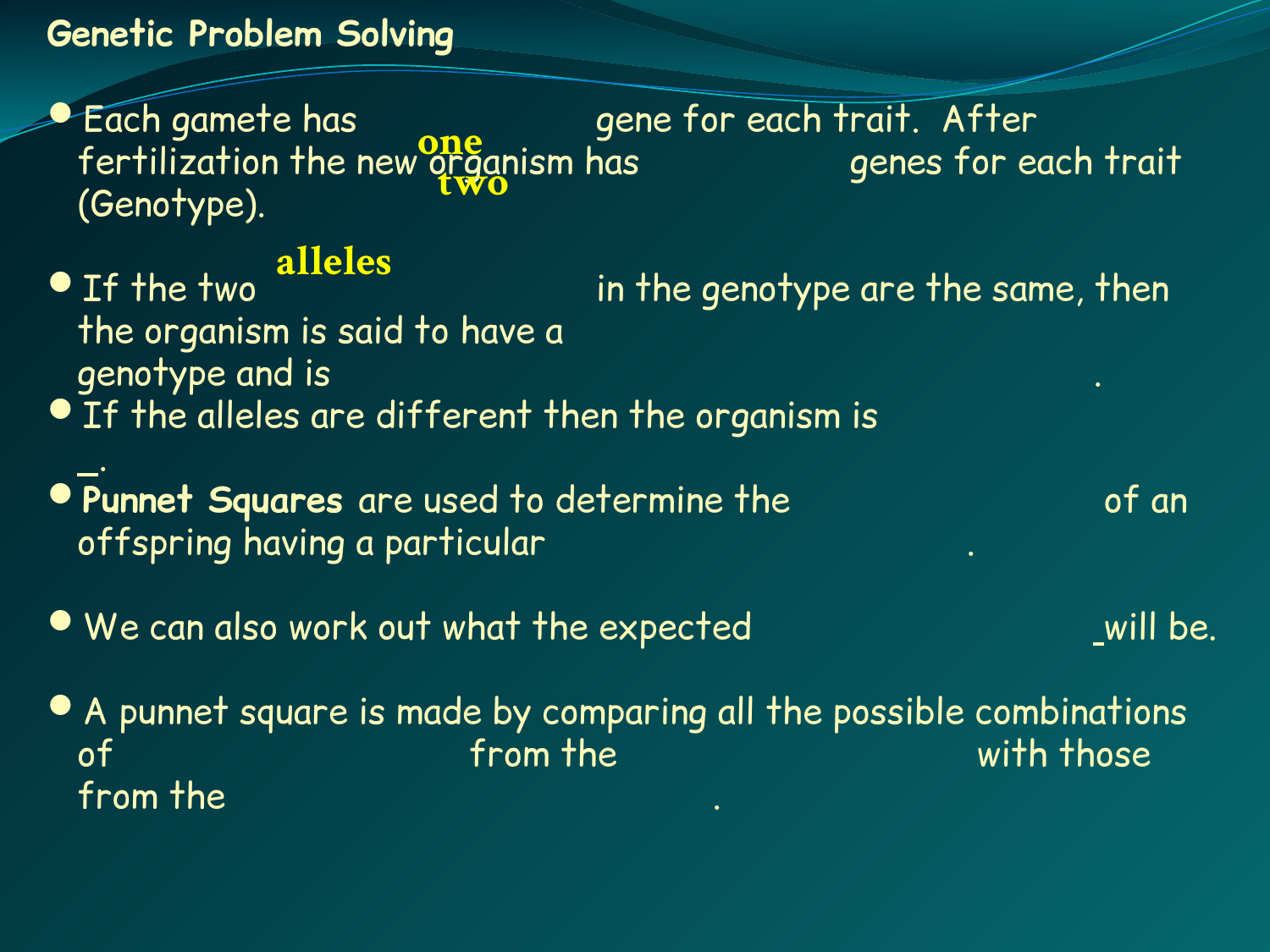

Genetic Problem Solving

Each gamete has 		 gene for each trait.  After fertilization the new organism has 		 genes for each trait (Genotype).

If the two 			 in the genotype are the same, then the organism is said to have a 					 genotype and is 						.
If the alleles are different then the organism is 			   .
Punnet Squares are used to determine the 			 of an offspring having a particular 				.

We can also work out what the expected 			 will be.

A punnet square is made by comparing all the possible combinations of 				 from the 			 with those from the 				.

one
two
 alleles